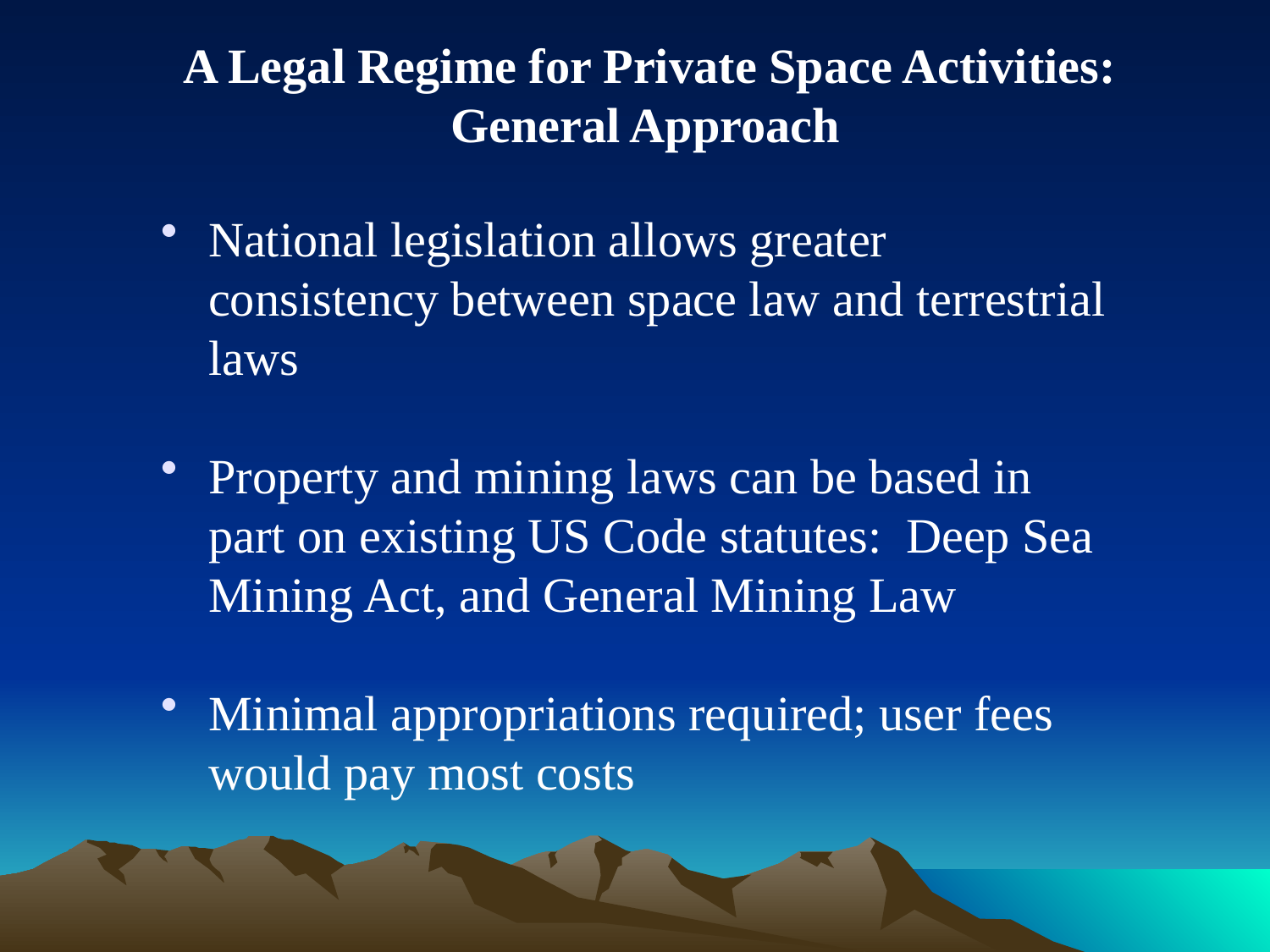

# A Legal Regime for Private Space Activities: General Approach
National legislation allows greater consistency between space law and terrestrial laws

Property and mining laws can be based in part on existing US Code statutes:  Deep Sea Mining Act, and General Mining Law

Minimal appropriations required; user fees would pay most costs